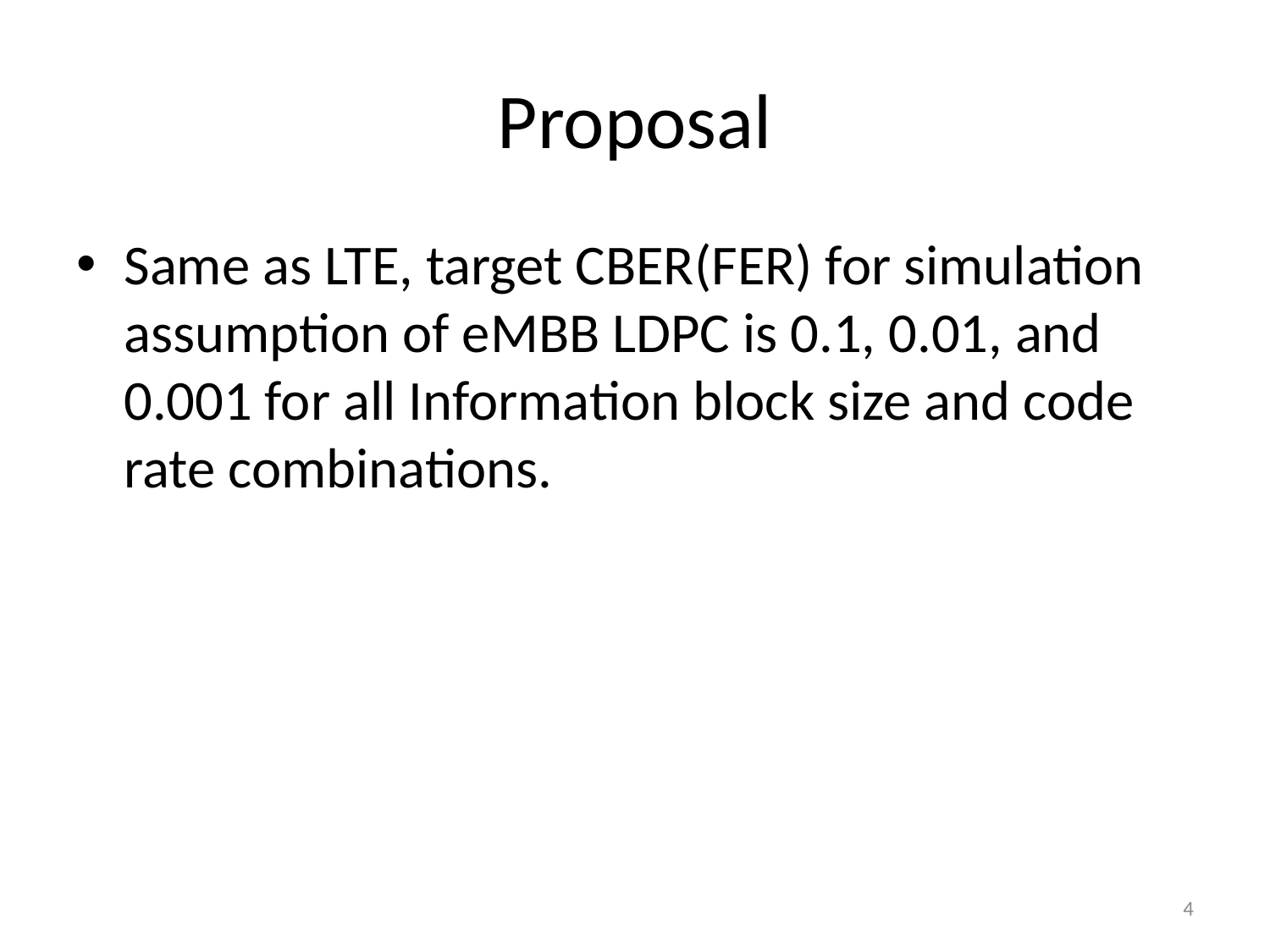

# Proposal
Same as LTE, target CBER(FER) for simulation assumption of eMBB LDPC is 0.1, 0.01, and 0.001 for all Information block size and code rate combinations.

4